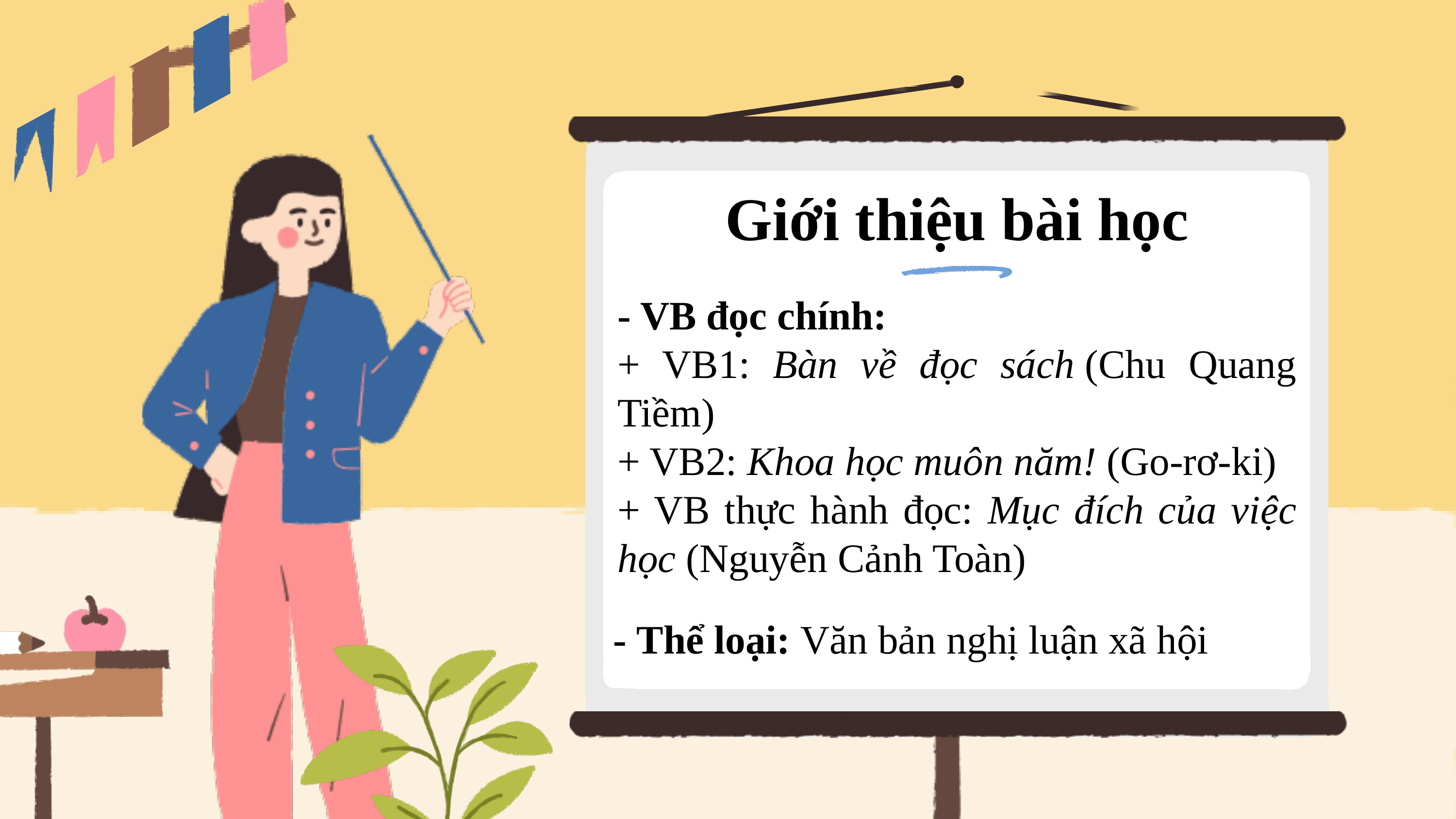

Giới thiệu bài học

- VB đọc chính:
+ VB1: Bàn về đọc sách (Chu Quang Tiềm)
+ VB2: Khoa học muôn năm! (Go-rơ-ki)
+ VB thực hành đọc: Mục đích của việc học (Nguyễn Cảnh Toàn)

- Thể loại: Văn bản nghị luận xã hội